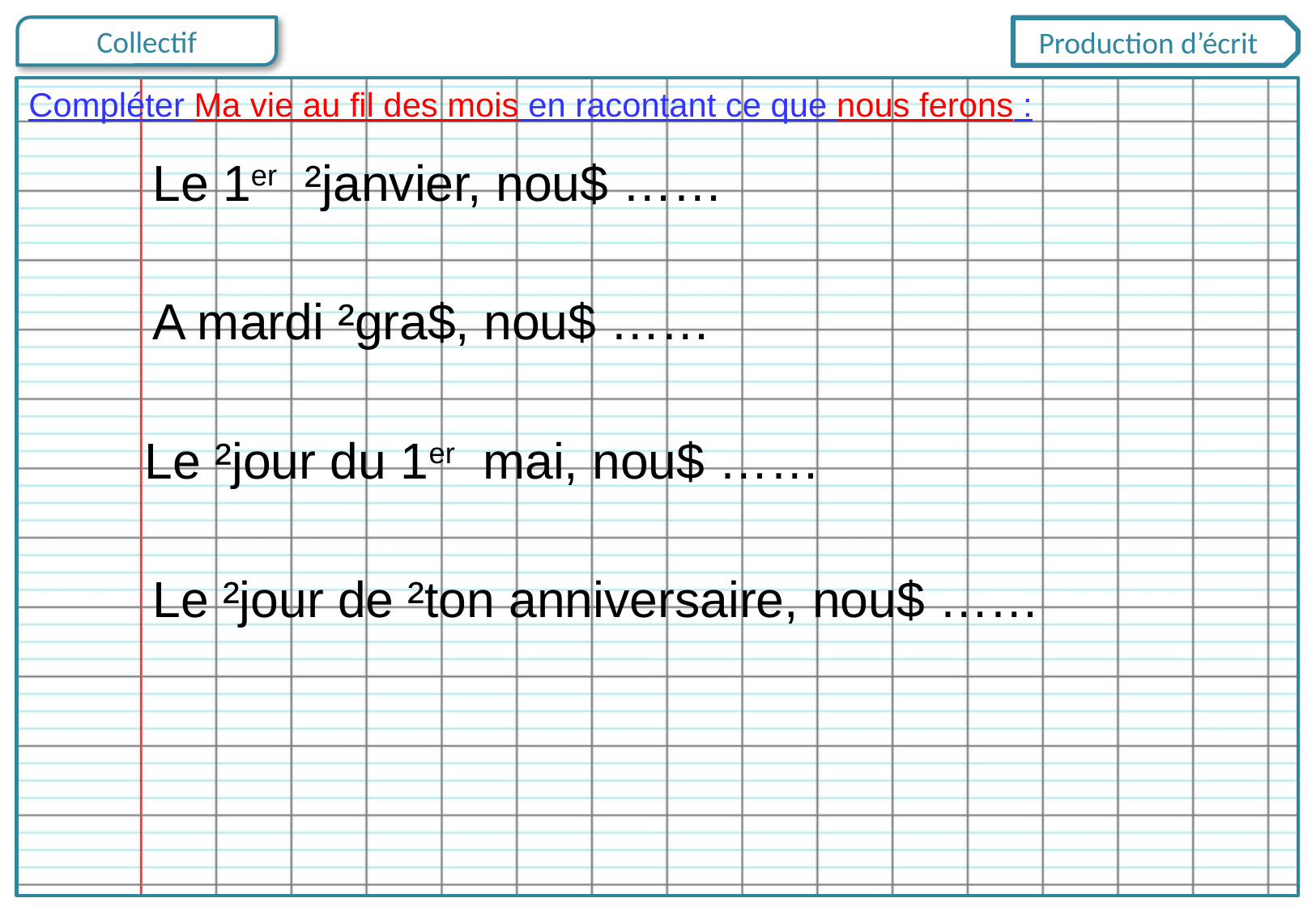

Production d’écrit
Compléter Ma vie au fil des mois en racontant ce que nous ferons :
Le 1er  ²janvier, nou$ ……
A mardi ²gra$, nou$ ……
Le ²jour du 1er  mai, nou$ ……
Le ²jour de ²ton anniversaire, nou$ ……